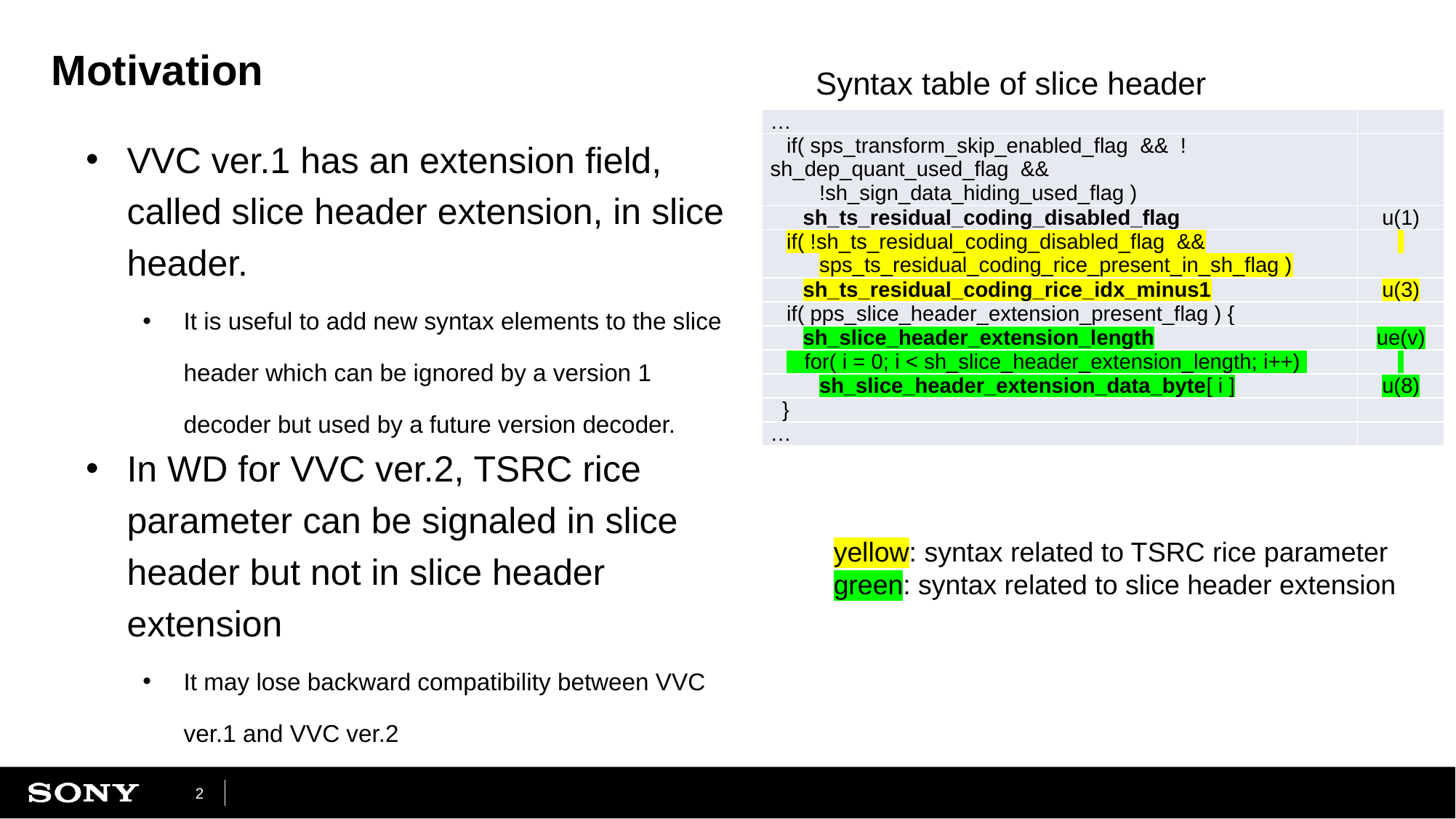

# Motivation
Syntax table of slice header
| … |  |
| --- | --- |
| if( sps\_transform\_skip\_enabled\_flag  &&  !sh\_dep\_quant\_used\_flag  && !sh\_sign\_data\_hiding\_used\_flag ) |  |
| sh\_ts\_residual\_coding\_disabled\_flag | u(1) |
| if( !sh\_ts\_residual\_coding\_disabled\_flag  && sps\_ts\_residual\_coding\_rice\_present\_in\_sh\_flag ) |  |
| sh\_ts\_residual\_coding\_rice\_idx\_minus1 | u(3) |
| if( pps\_slice\_header\_extension\_present\_flag ) { |  |
| sh\_slice\_header\_extension\_length | ue(v) |
| for( i = 0; i < sh\_slice\_header\_extension\_length; i++) |  |
| sh\_slice\_header\_extension\_data\_byte[ i ] | u(8) |
| } |  |
| … |  |
VVC ver.1 has an extension field, called slice header extension, in slice header.
It is useful to add new syntax elements to the slice header which can be ignored by a version 1 decoder but used by a future version decoder.
In WD for VVC ver.2, TSRC rice parameter can be signaled in slice header but not in slice header extension
It may lose backward compatibility between VVC ver.1 and VVC ver.2
Ex. Stream merger or parcat for ver.1 may not parse the current slice header in VVC ver.2.

yellow: syntax related to TSRC rice parameter
green: syntax related to slice header extension